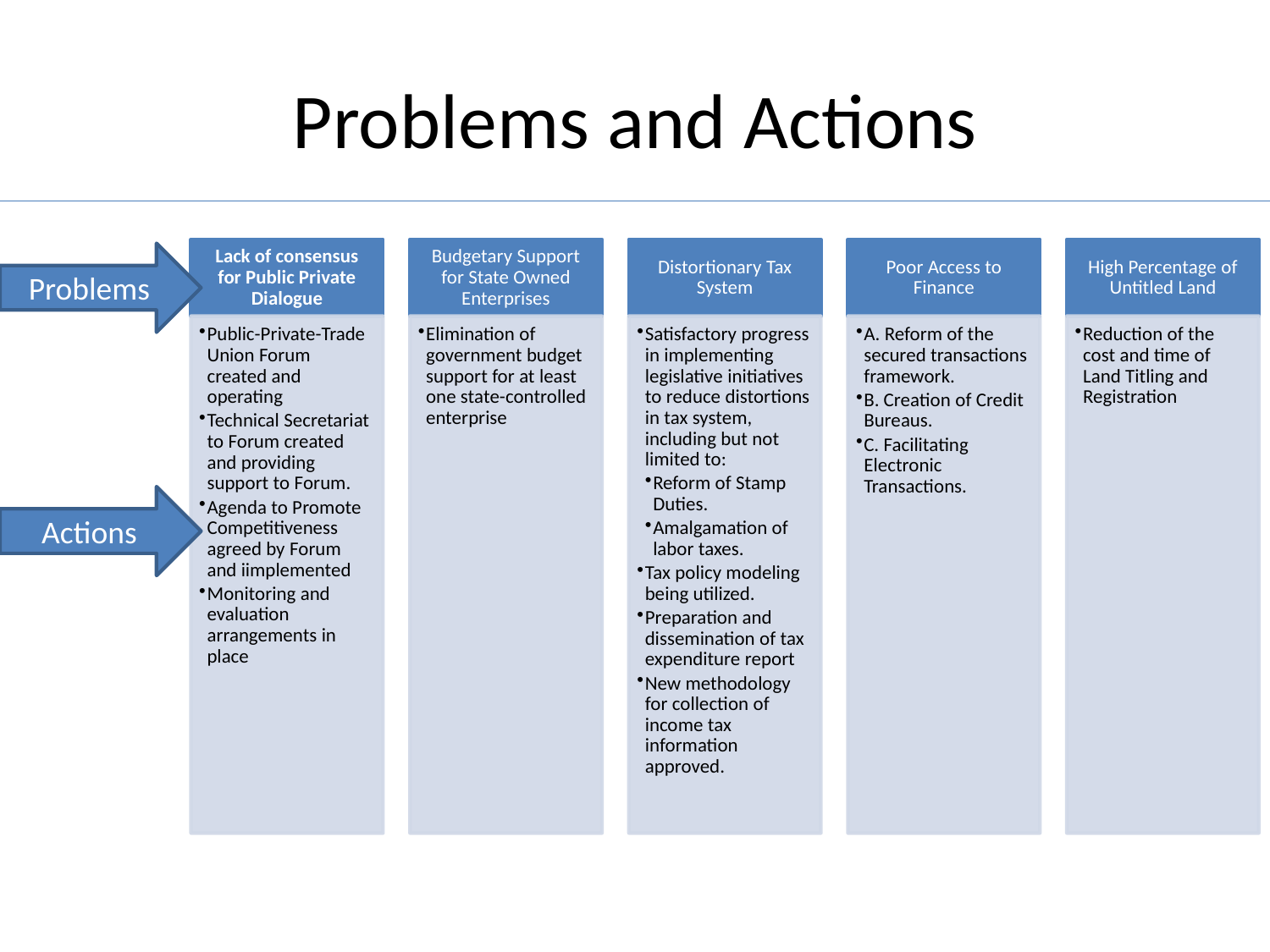

# Problems and Actions
Lack of consensus for Public Private Dialogue
Public-Private-Trade Union Forum created and operating
Technical Secretariat to Forum created and providing support to Forum.
Agenda to Promote Competitiveness agreed by Forum and iimplemented
Monitoring and evaluation arrangements in place
Budgetary Support for State Owned Enterprises
Elimination of government budget support for at least one state-controlled enterprise
Distortionary Tax System
Satisfactory progress in implementing legislative initiatives to reduce distortions in tax system, including but not limited to:
Reform of Stamp Duties.
Amalgamation of labor taxes.
Tax policy modeling being utilized.
Preparation and dissemination of tax expenditure report
New methodology for collection of income tax information approved.
Poor Access to Finance
A. Reform of the secured transactions framework.
B. Creation of Credit Bureaus.
C. Facilitating Electronic Transactions.
High Percentage of Untitled Land
Reduction of the cost and time of Land Titling and Registration
Problems
Actions